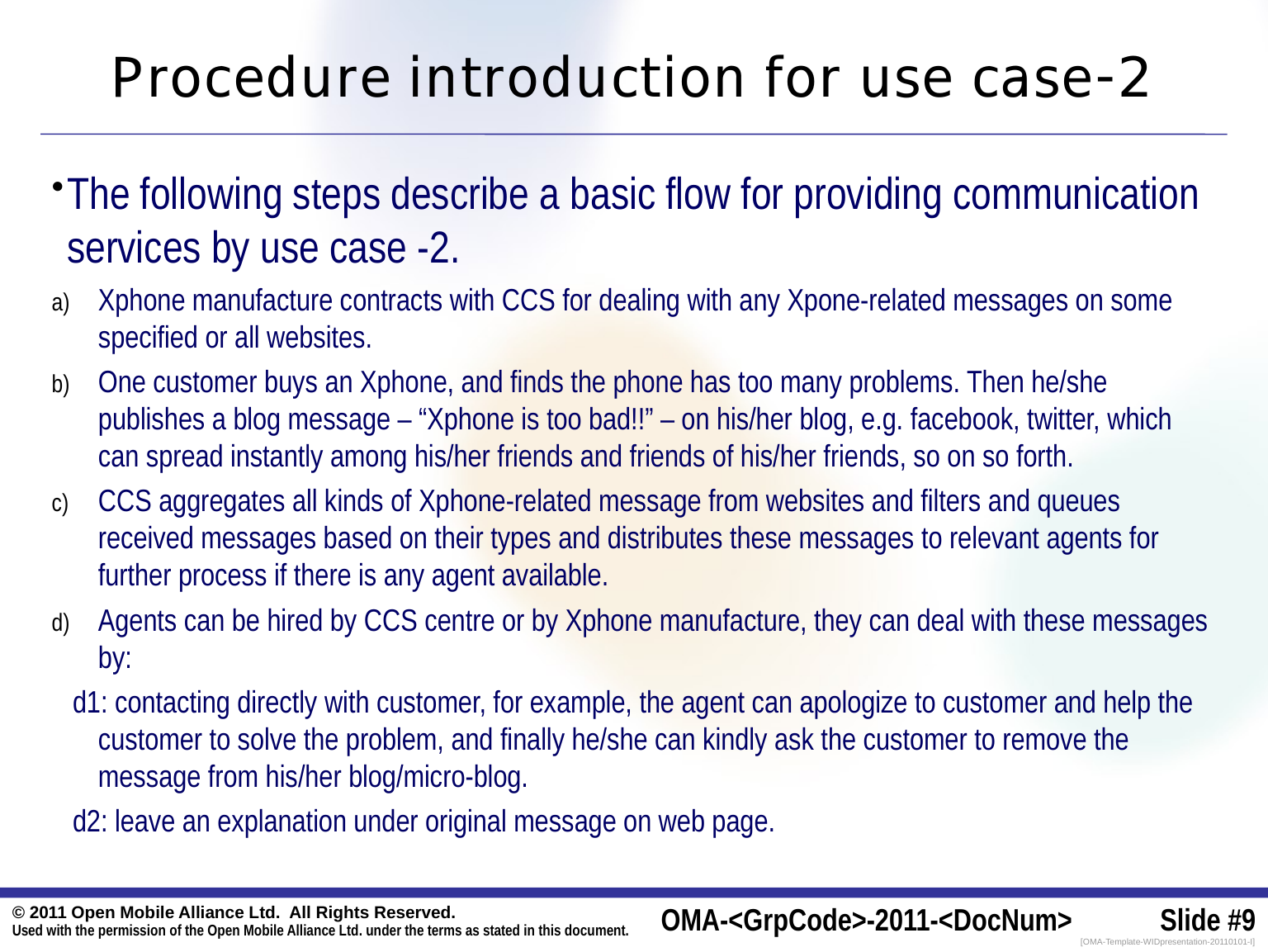

# Procedure introduction for use case-2
The following steps describe a basic flow for providing communication services by use case -2.
Xphone manufacture contracts with CCS for dealing with any Xpone-related messages on some specified or all websites.
One customer buys an Xphone, and finds the phone has too many problems. Then he/she publishes a blog message – “Xphone is too bad!!” – on his/her blog, e.g. facebook, twitter, which can spread instantly among his/her friends and friends of his/her friends, so on so forth.
CCS aggregates all kinds of Xphone-related message from websites and filters and queues received messages based on their types and distributes these messages to relevant agents for further process if there is any agent available.
Agents can be hired by CCS centre or by Xphone manufacture, they can deal with these messages by:
   d1: contacting directly with customer, for example, the agent can apologize to customer and help the customer to solve the problem, and finally he/she can kindly ask the customer to remove the message from his/her blog/micro-blog.
   d2: leave an explanation under original message on web page.